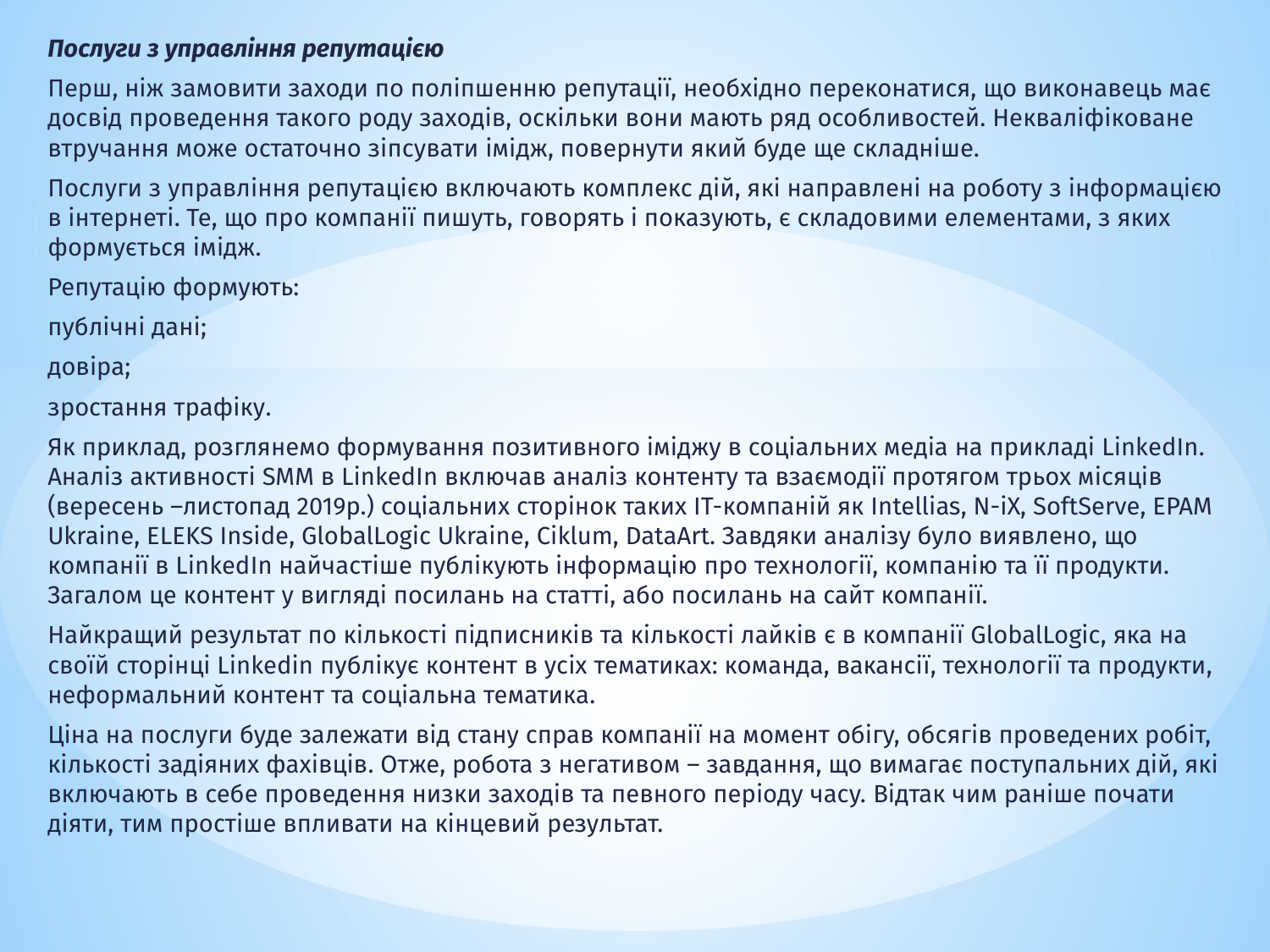

Послуги з управління репутацією
Перш, ніж замовити заходи по поліпшенню репутації, необхідно переконатися, що виконавець має досвід проведення такого роду заходів, оскільки вони мають ряд особливостей. Некваліфіковане втручання може остаточно зіпсувати імідж, повернути який буде ще складніше.
Послуги з управління репутацією включають комплекс дій, які направлені на роботу з інформацією в інтернеті. Те, що про компанії пишуть, говорять і показують, є складовими елементами, з яких формується імідж.
Репутацію формують:
публічні дані;
довіра;
зростання трафіку.
Як приклад, розглянемо формування позитивного іміджу в соціальних медіа на прикладі LinkedIn. Аналіз активності SMM в LinkedIn включав аналіз контенту та взаємодії протягом трьох місяців (вересень –листопад 2019р.) соціальних сторінок таких ІТ-компаній як Intellias, N-iX, SoftServe, EPAM Ukraine, ELEKS Inside, GlobalLogic Ukraine, Ciklum, DataArt. Завдяки аналізу було виявлено, що компанії в LinkedІn найчастіше публікують інформацію про технології, компанію та її продукти. Загалом це контент у вигляді посилань на статті, або посилань на сайт компанії.
Найкращий результат по кількості підписників та кількості лайків є в компанії GlobalLogic, яка на своїй сторінці Linkedin публікує контент в усіх тематиках: команда, вакансії, технології та продукти, неформальний контент та соціальна тематика.
Ціна на послуги буде залежати від стану справ компанії на момент обігу, обсягів проведених робіт, кількості задіяних фахівців. Отже, робота з негативом – завдання, що вимагає поступальних дій, які включають в себе проведення низки заходів та певного періоду часу. Відтак чим раніше почати діяти, тим простіше впливати на кінцевий результат.